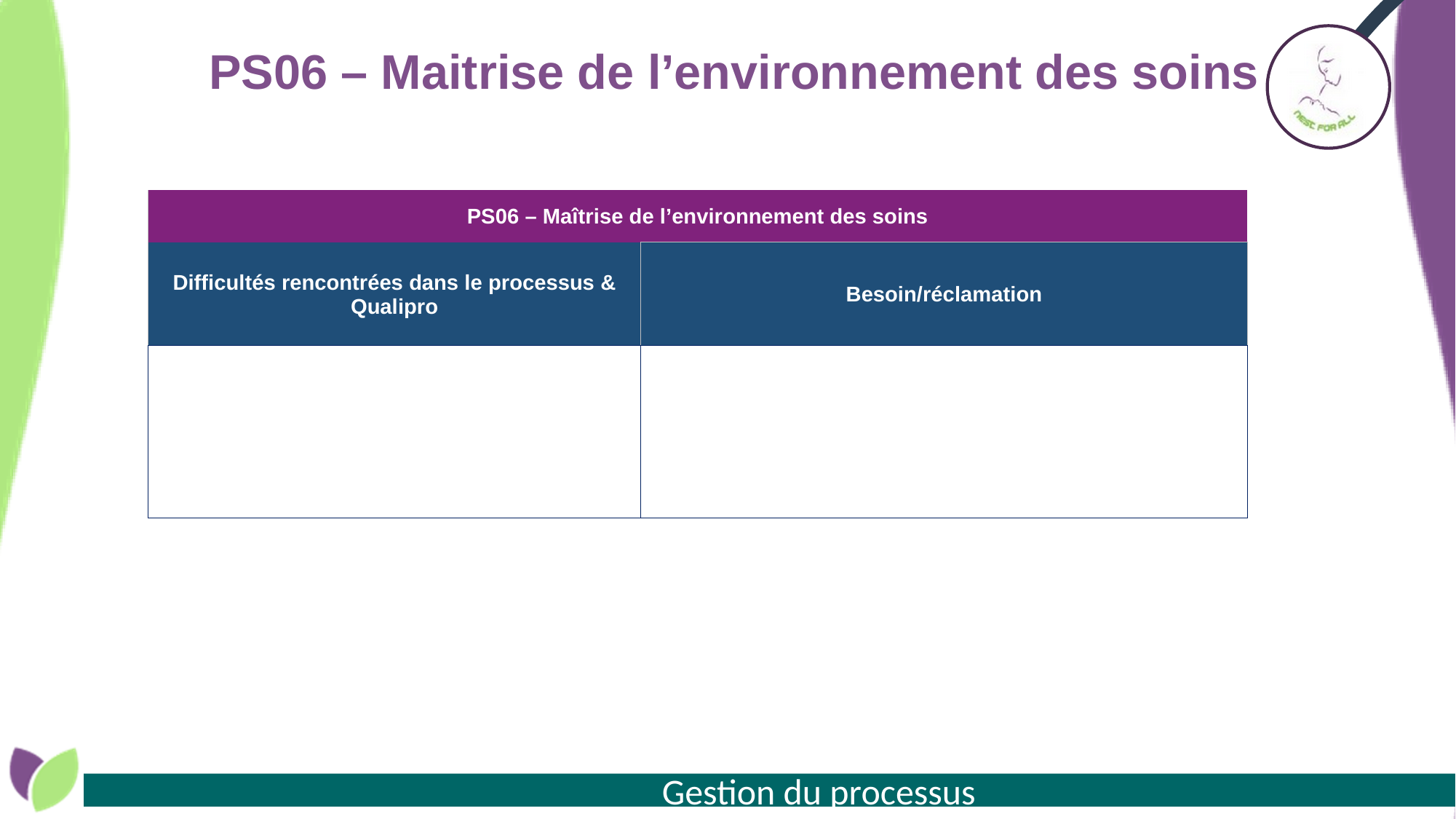

# PS06 – Maitrise de l’environnement des soins
| PS06 – Maîtrise de l’environnement des soins |  |
| --- | --- |
| Difficultés rencontrées dans le processus & Qualipro | Besoin/réclamation |
|  |  |
Gestion du processus